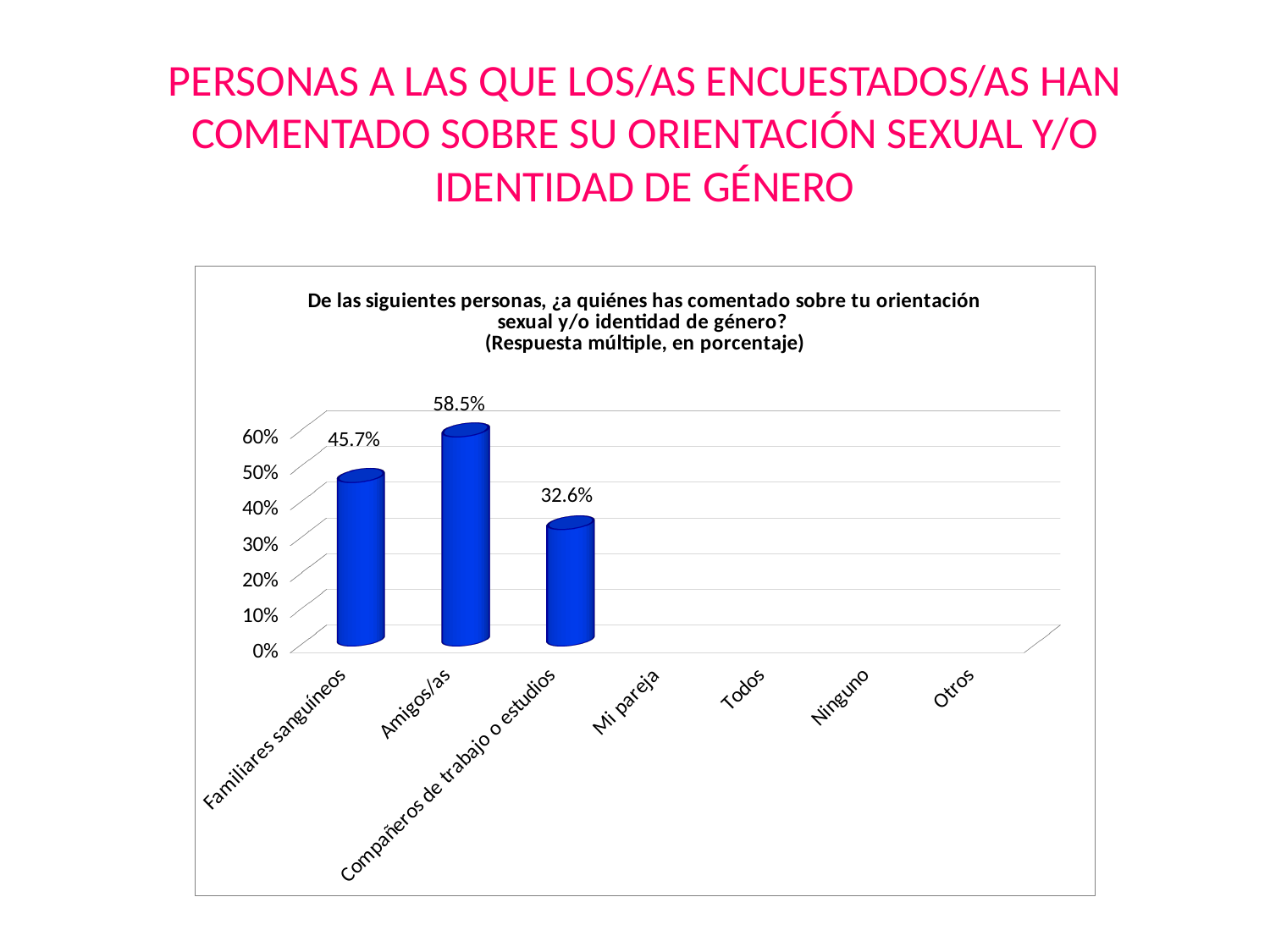

PERSONAS A LAS QUE LOS/AS ENCUESTADOS/AS HAN COMENTADO SOBRE SU ORIENTACIÓN SEXUAL Y/O IDENTIDAD DE GÉNERO
Gráfico 20

[unsupported chart]